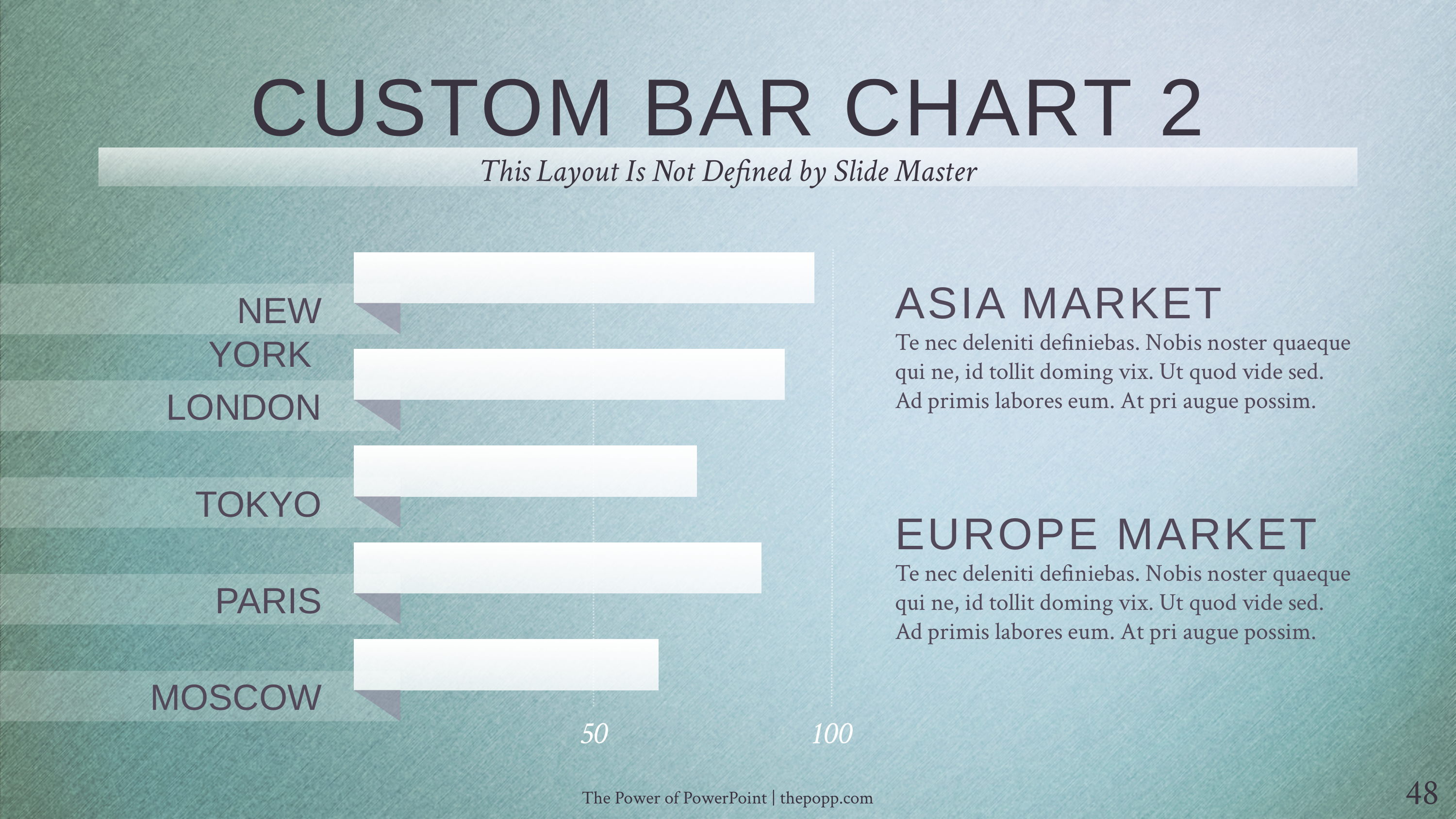

# CUSTOM BAR CHART 2
This Layout Is Not Defined by Slide Master

ASIA MARKET
NEW YORK

Te nec deleniti definiebas. Nobis noster quaeque qui ne, id tollit doming vix. Ut quod vide sed. Ad primis labores eum. At pri augue possim.

LONDON

TOKYO

EUROPE MARKET

Te nec deleniti definiebas. Nobis noster quaeque qui ne, id tollit doming vix. Ut quod vide sed. Ad primis labores eum. At pri augue possim.
PARIS

MOSCOW

50
100
48
The Power of PowerPoint | thepopp.com